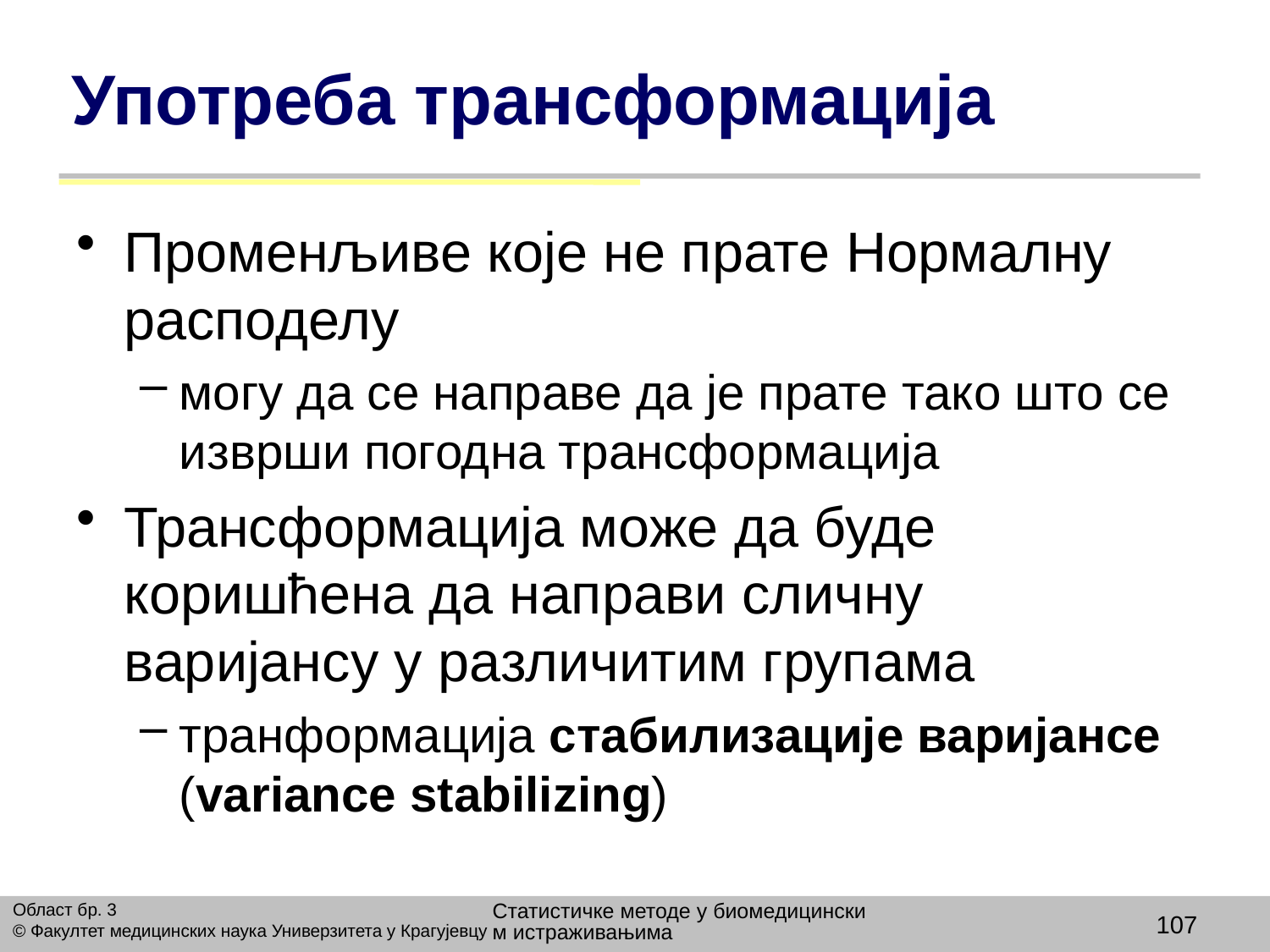

# Употреба трансформација
Променљиве које не прате Нормалну расподелу
могу да се направе да је прате тако што се изврши погодна трансформација
Трансформација може да буде коришћена да направи сличну варијансу у различитим групама
транформација стабилизације варијансе (variance stabilizing)
Статистичке методе у биомедицинским истраживањима
Област бр. 3
© Факултет медицинских наука Универзитета у Крагујевцу
107